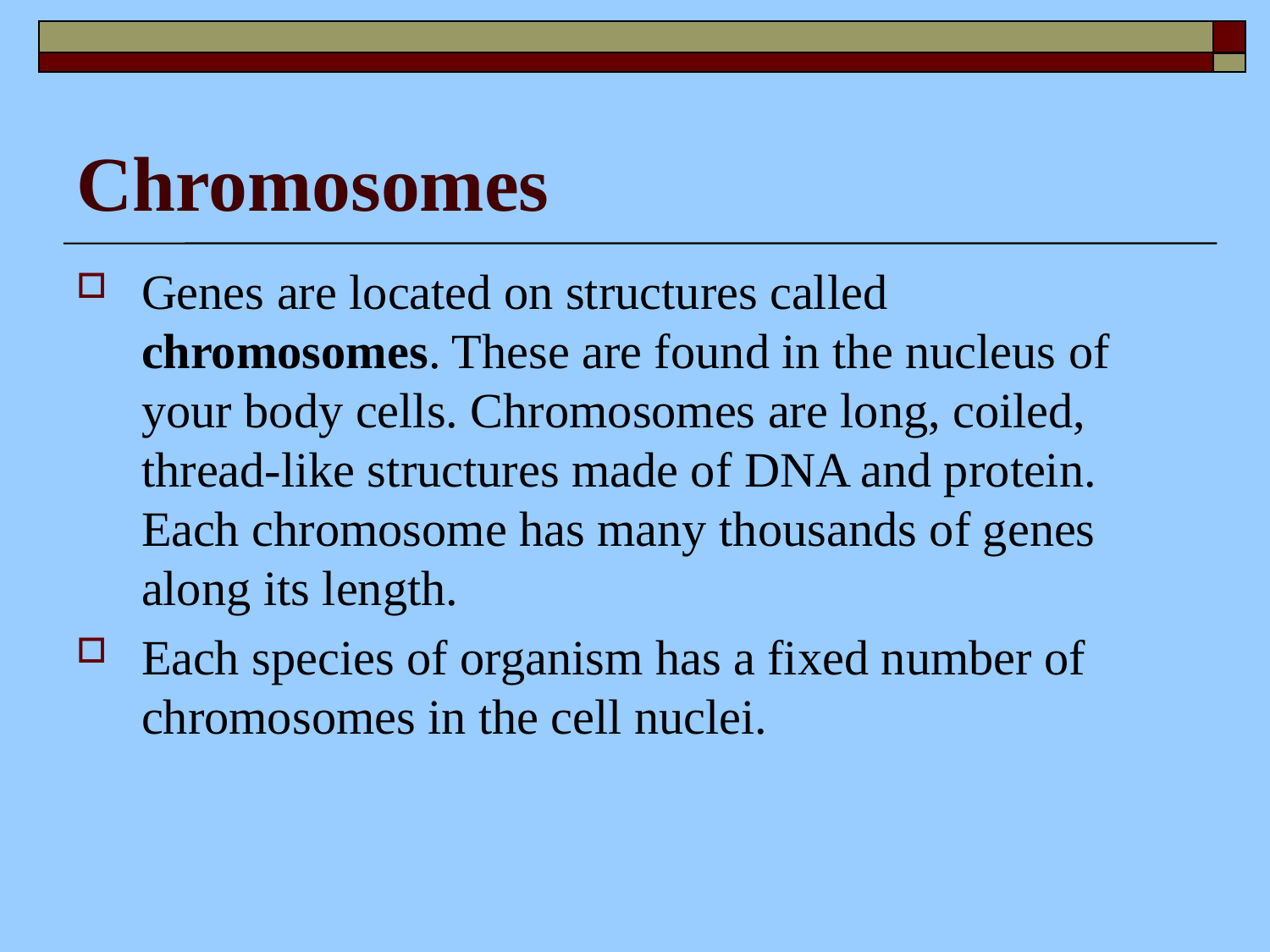

# Chromosomes
Genes are located on structures called chromosomes. These are found in the nucleus of your body cells. Chromosomes are long, coiled, thread-like structures made of DNA and protein. Each chromosome has many thousands of genes along its length.
Each species of organism has a fixed number of chromosomes in the cell nuclei.